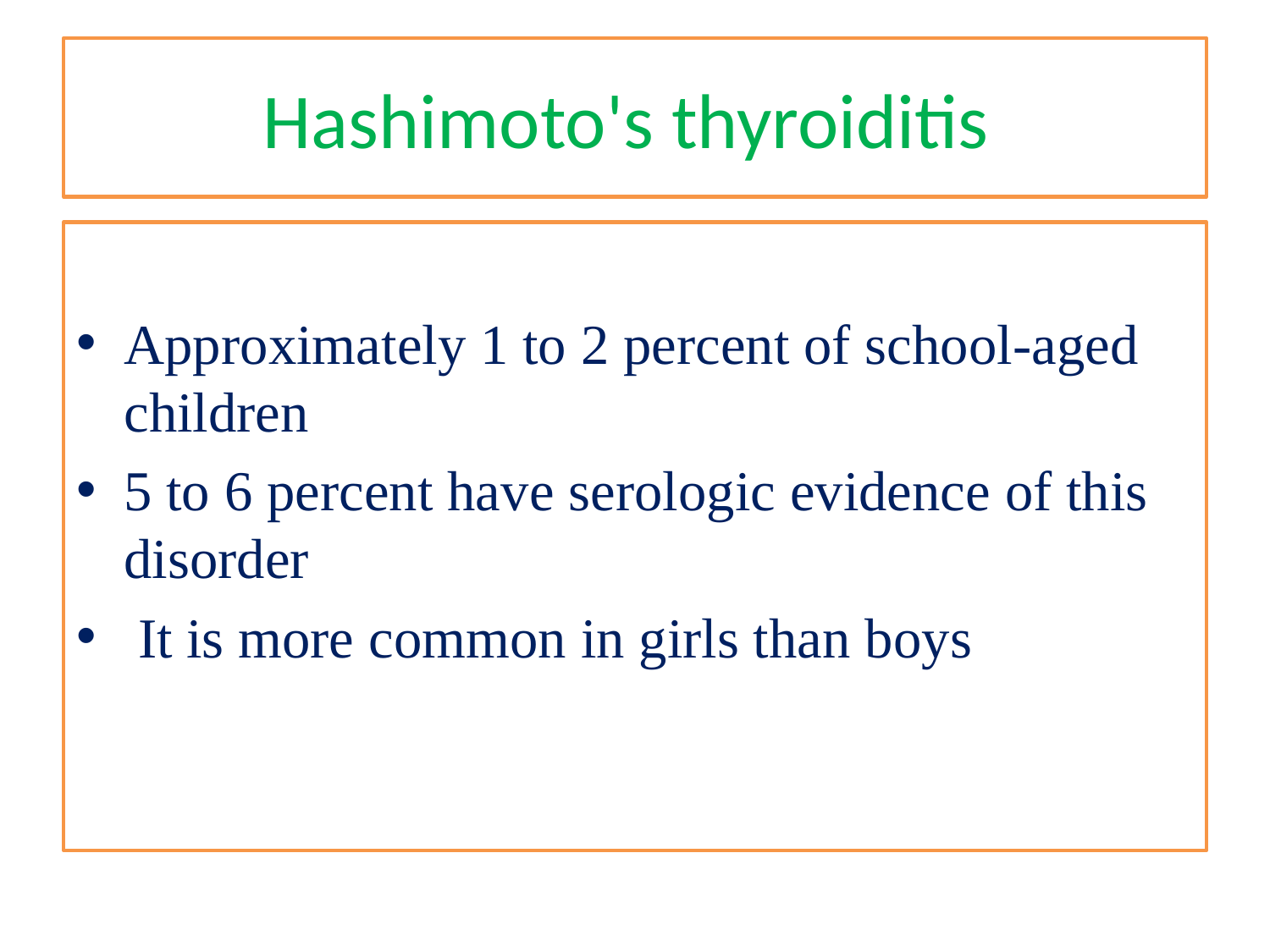

# Hashimoto's thyroiditis

Approximately 1 to 2 percent of school-aged children
5 to 6 percent have serologic evidence of this disorder
 It is more common in girls than boys